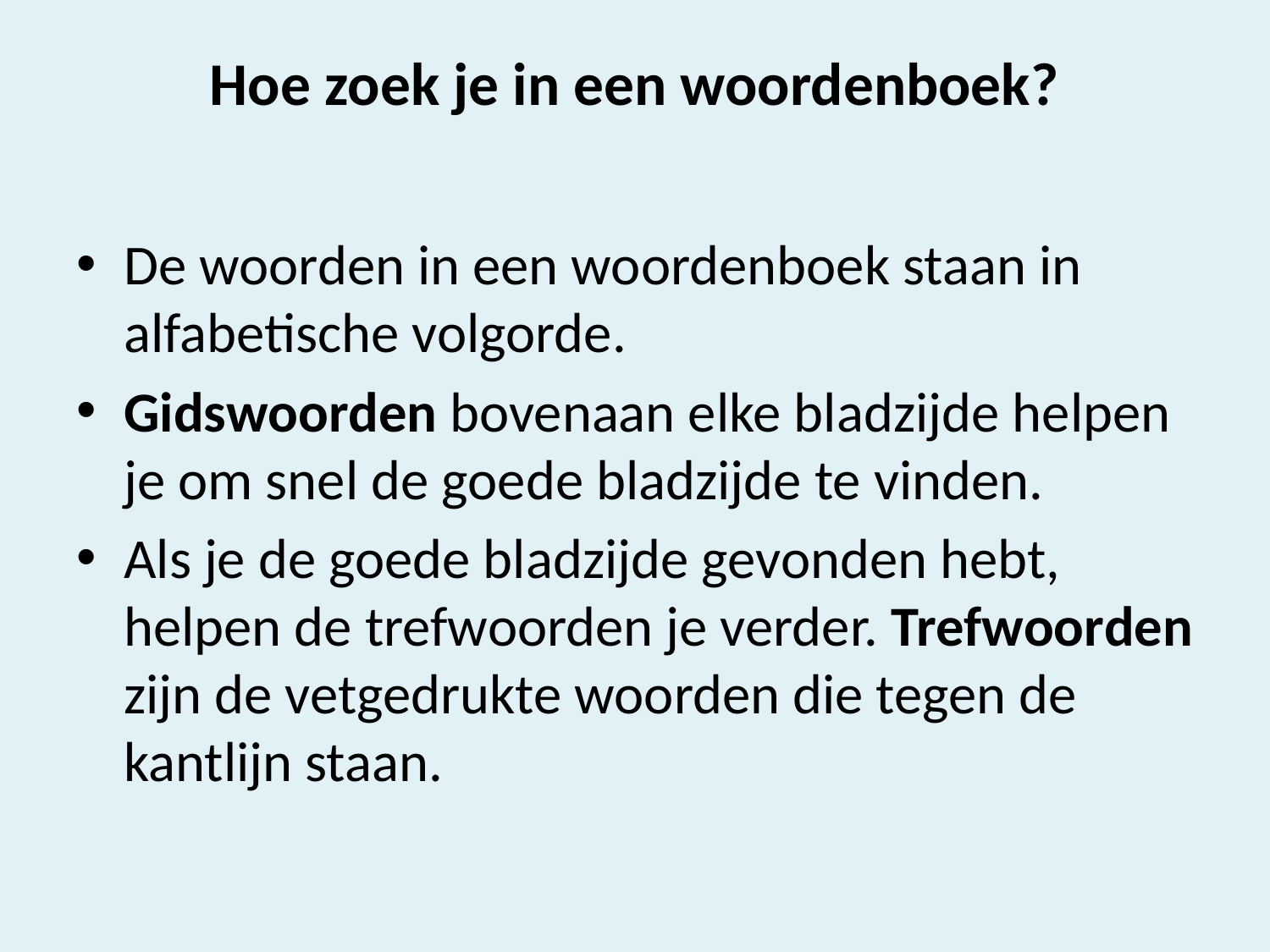

# Hoe zoek je in een woordenboek?
De woorden in een woordenboek staan in alfabetische volgorde.
Gidswoorden bovenaan elke bladzijde helpen je om snel de goede bladzijde te vinden.
Als je de goede bladzijde gevonden hebt, helpen de trefwoorden je verder. Trefwoorden zijn de vetgedrukte woorden die tegen de kantlijn staan.